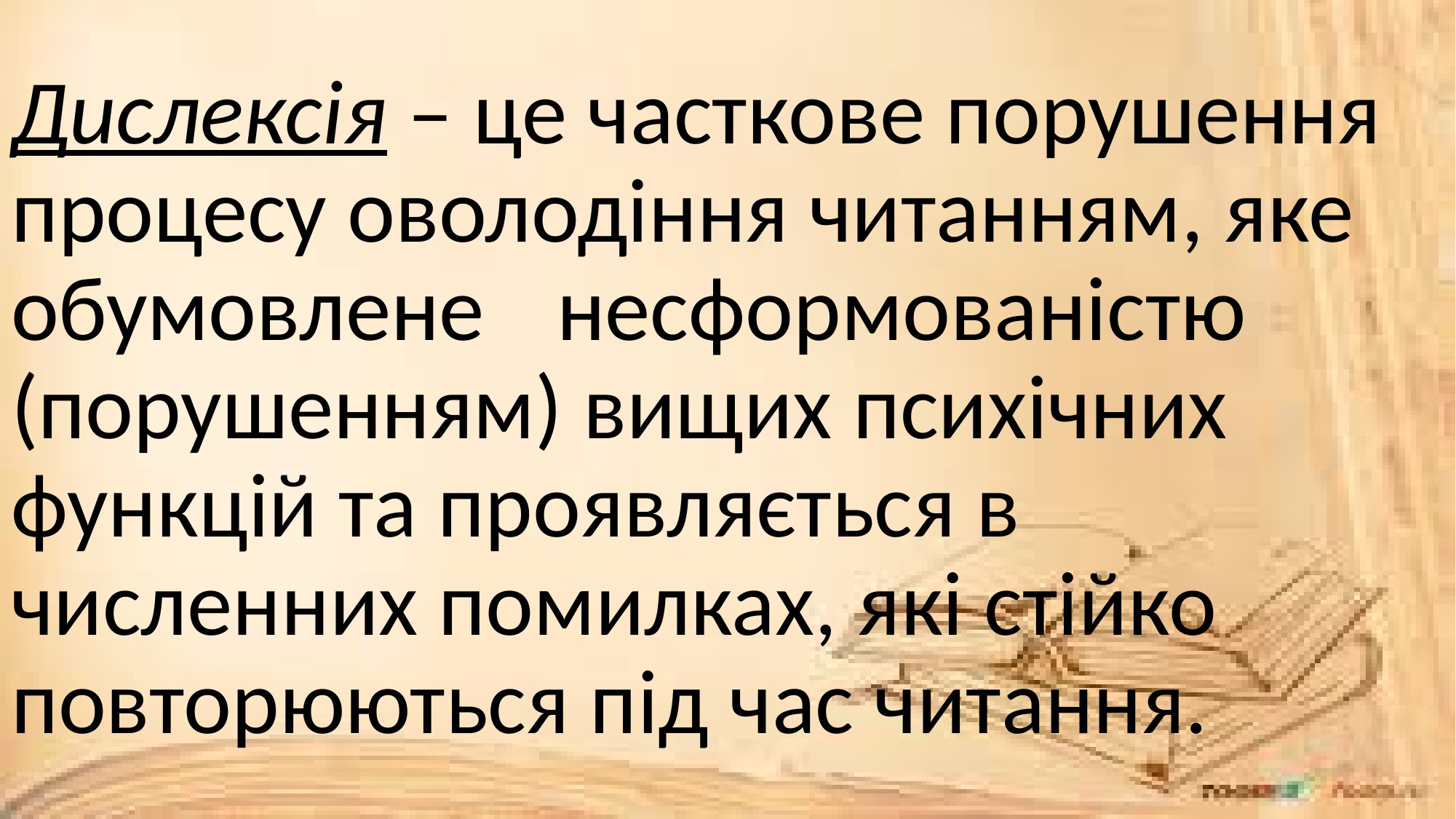

# Дислексія – це часткове порушення процесу оволодіння читанням, яке обумовлене	несформованістю (порушенням) вищих психічних функцій та проявляється в численних помилках, які стійко повторюються під час читання.